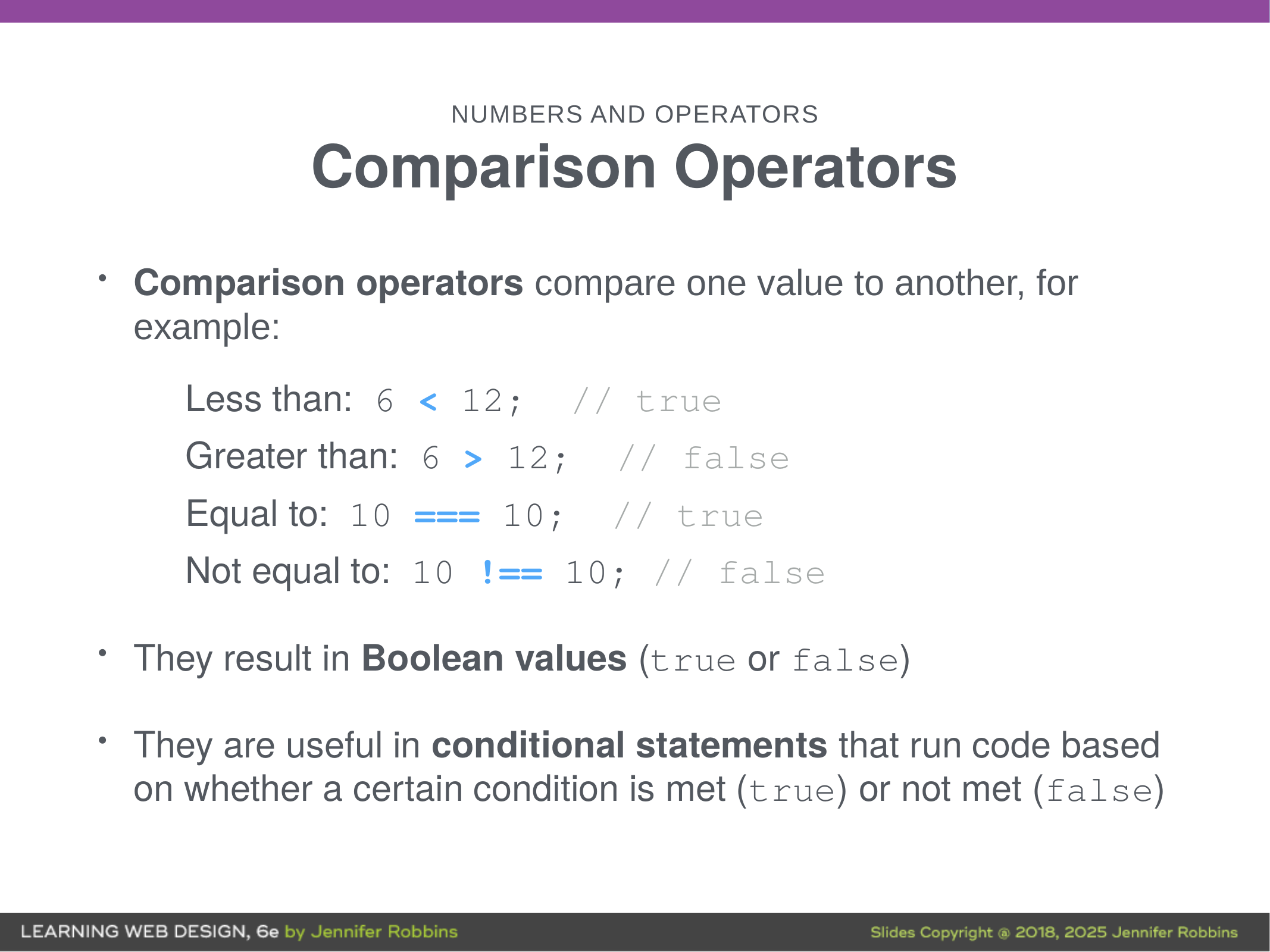

# NUMBERS AND OPERATORS
Comparison Operators
Comparison operators compare one value to another, for example:
Less than:  6 < 12;  // true
Greater than:  6 > 12;  // false
Equal to:  10 === 10;  // true
Not equal to:  10 !== 10; // false
They result in Boolean values (true or false)
They are useful in conditional statements that run code based on whether a certain condition is met (true) or not met (false)